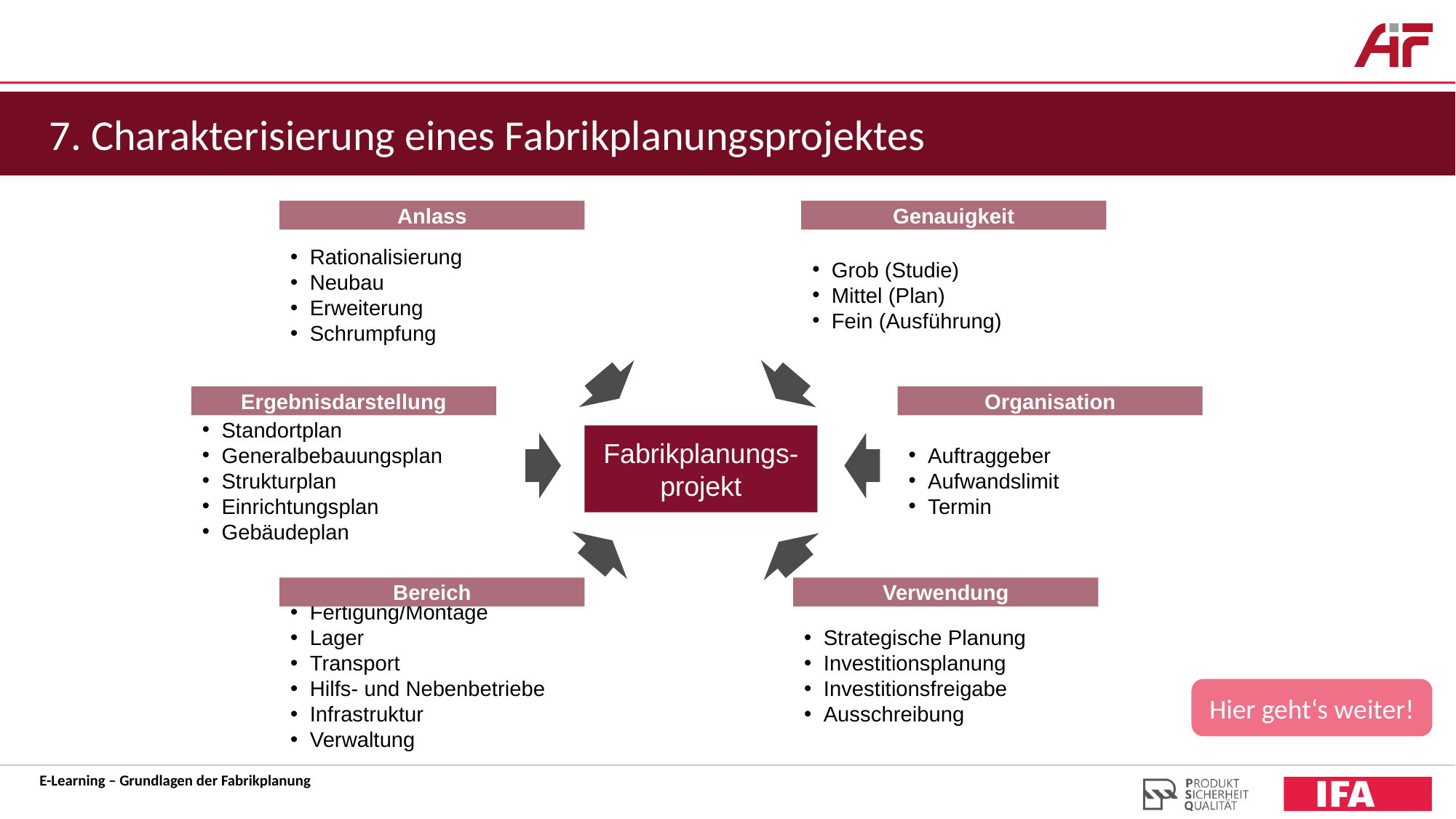

7. Charakterisierung eines Fabrikplanungsprojektes
Anlass
  Rationalisierung
  Neubau
  Erweiterung
  Schrumpfung
Genauigkeit
  Grob (Studie)
  Mittel (Plan)
  Fein (Ausführung)

Ergebnisdarstellung
  Standortplan
  Generalbebauungsplan
  Strukturplan
  Einrichtungsplan
  Gebäudeplan
Organisation
  Auftraggeber
  Aufwandslimit
  Termin
Fabrikplanungs-projekt

Bereich
  Fertigung/Montage
  Lager
  Transport
  Hilfs- und Nebenbetriebe
  Infrastruktur
  Verwaltung
Verwendung
  Strategische Planung
  Investitionsplanung
  Investitionsfreigabe
  Ausschreibung
Hier geht‘s weiter!